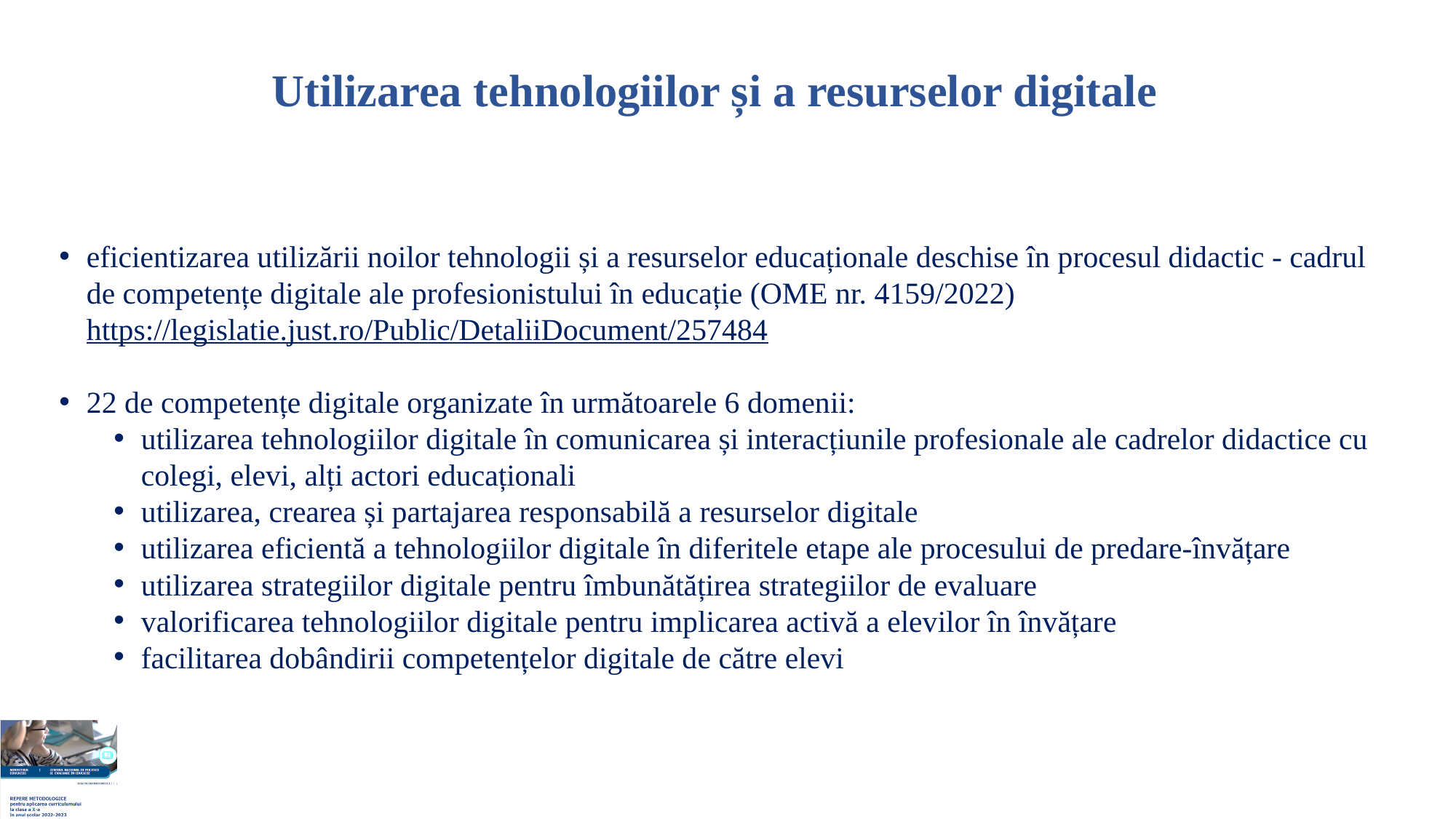

# Utilizarea tehnologiilor și a resurselor digitale
eficientizarea utilizării noilor tehnologii și a resurselor educaționale deschise în procesul didactic - cadrul de competențe digitale ale profesionistului în educație (OME nr. 4159/2022) https://legislatie.just.ro/Public/DetaliiDocument/257484

22 de competențe digitale organizate în următoarele 6 domenii:
utilizarea tehnologiilor digitale în comunicarea și interacțiunile profesionale ale cadrelor didactice cu colegi, elevi, alți actori educaționali
utilizarea, crearea și partajarea responsabilă a resurselor digitale
utilizarea eficientă a tehnologiilor digitale în diferitele etape ale procesului de predare-învățare
utilizarea strategiilor digitale pentru îmbunătățirea strategiilor de evaluare
valorificarea tehnologiilor digitale pentru implicarea activă a elevilor în învățare
facilitarea dobândirii competențelor digitale de către elevi